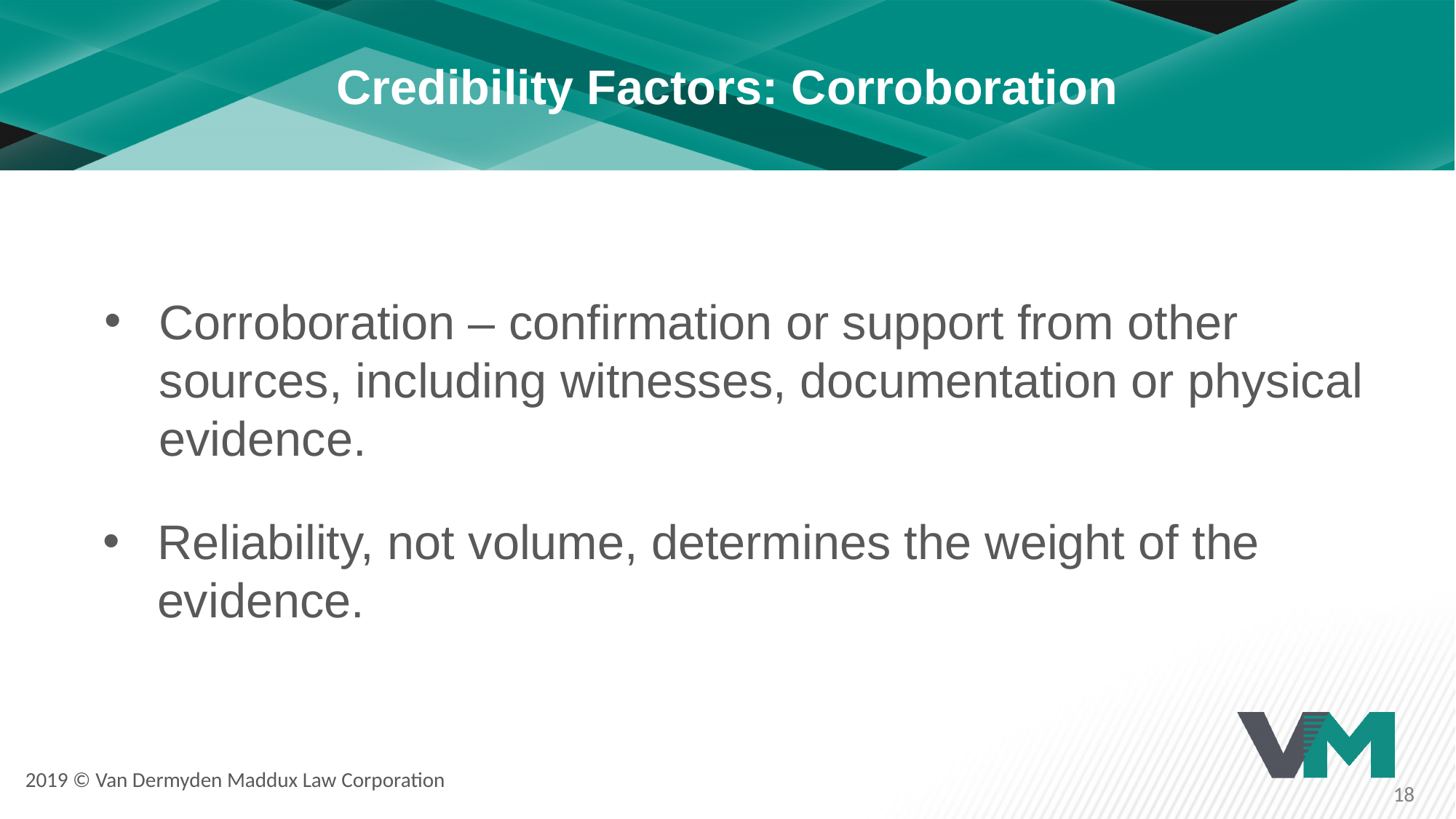

# Credibility Factors: Corroboration
Corroboration – confirmation or support from other sources, including witnesses, documentation or physical evidence.
Reliability, not volume, determines the weight of the evidence.

2019 © Van Dermyden Maddux Law Corporation
18